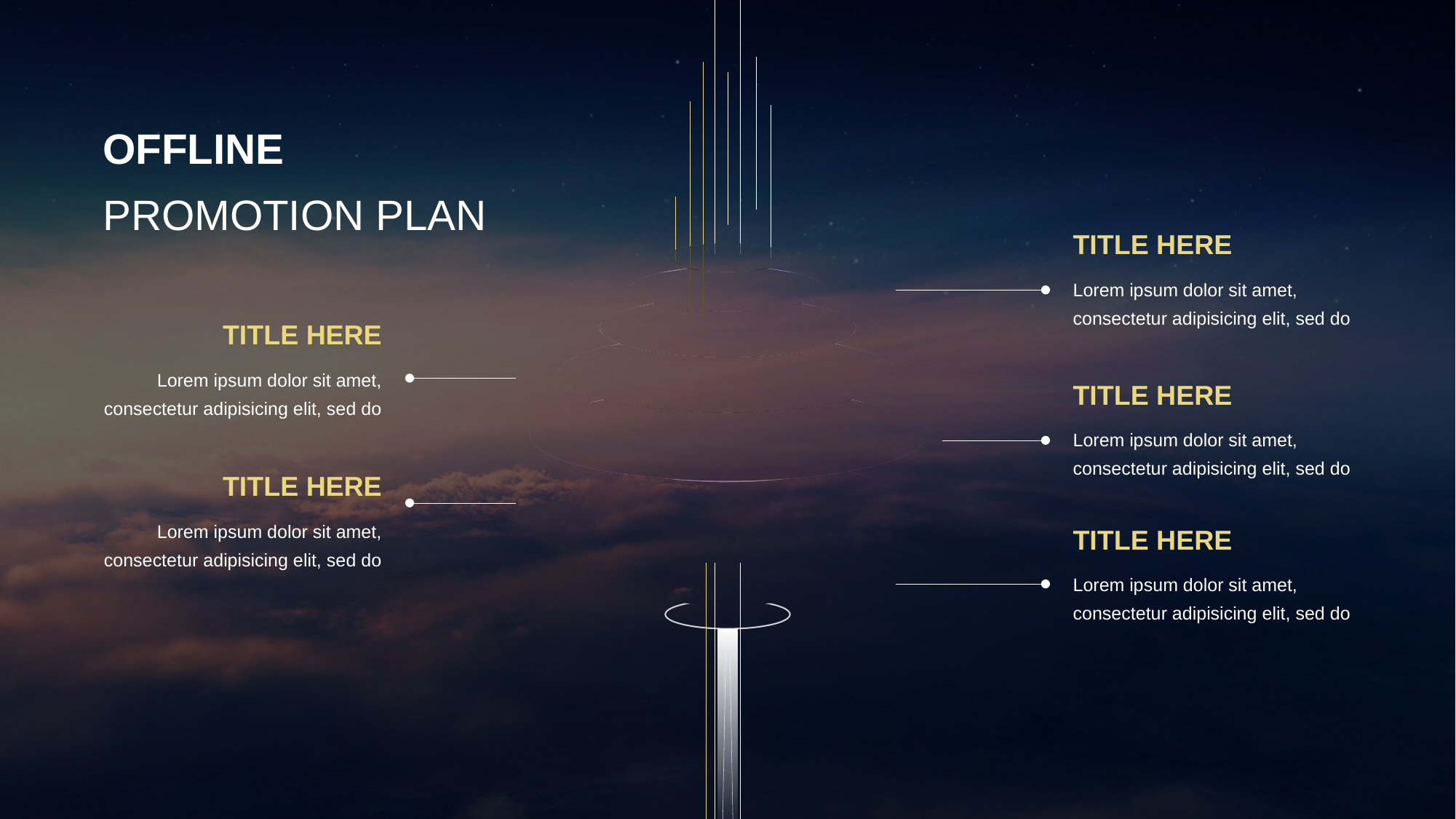

OFFLINE
PROMOTION PLAN
TITLE HERE
Lorem ipsum dolor sit amet, consectetur adipisicing elit, sed do

TITLE HERE
Lorem ipsum dolor sit amet, consectetur adipisicing elit, sed do

TITLE HERE
Lorem ipsum dolor sit amet, consectetur adipisicing elit, sed do

TITLE HERE
Lorem ipsum dolor sit amet, consectetur adipisicing elit, sed do

TITLE HERE
Lorem ipsum dolor sit amet, consectetur adipisicing elit, sed do